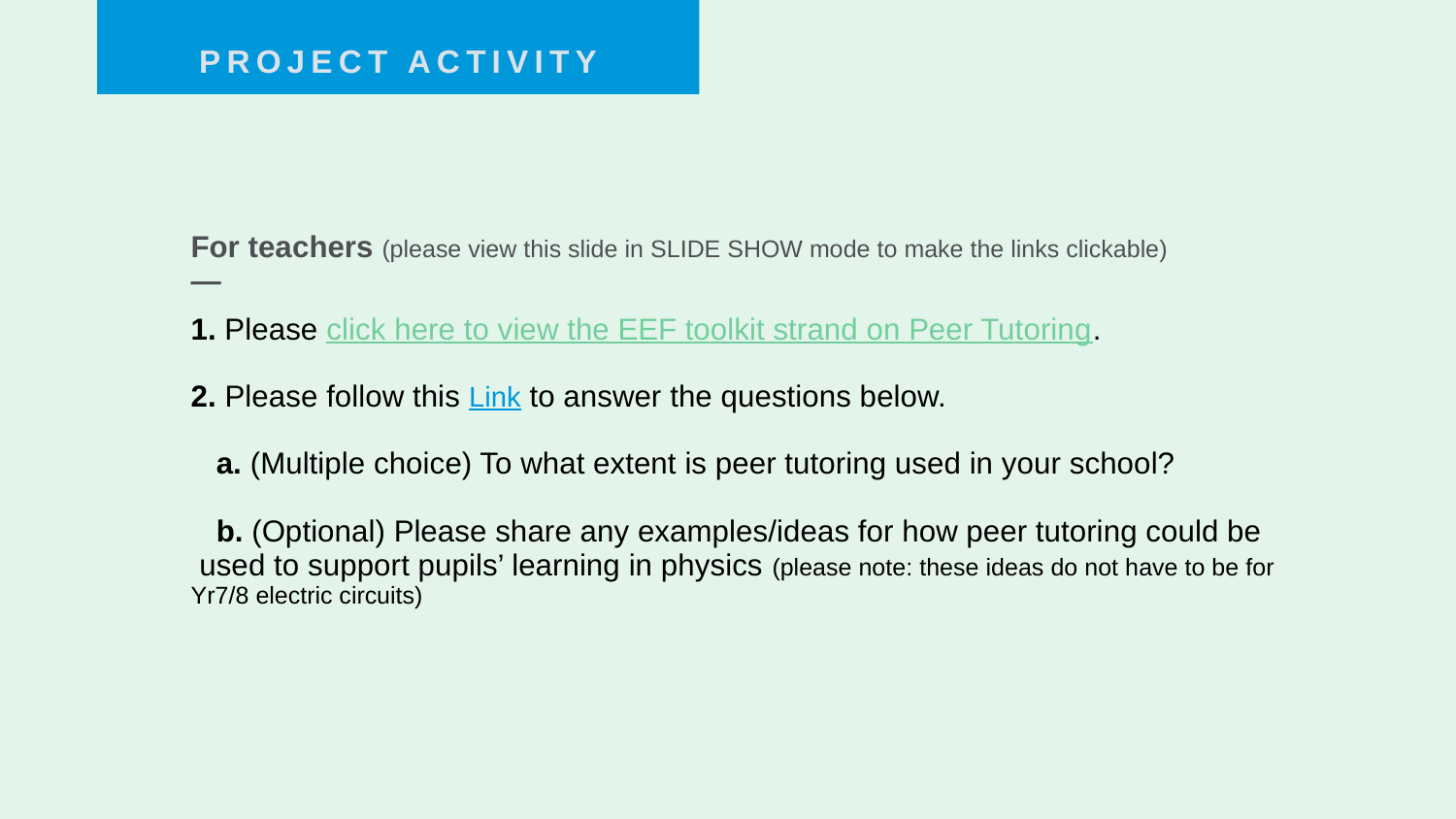

PROJECT ACTIVITY
| For teachers (please view this slide in SLIDE SHOW mode to make the links clickable) — |
| --- |
| 1. Please click here to view the EEF toolkit strand on Peer Tutoring. 2. Please follow this Link to answer the questions below. a. (Multiple choice) To what extent is peer tutoring used in your school? b. (Optional) Please share any examples/ideas for how peer tutoring could be used to support pupils’ learning in physics (please note: these ideas do not have to be for Yr7/8 electric circuits) |